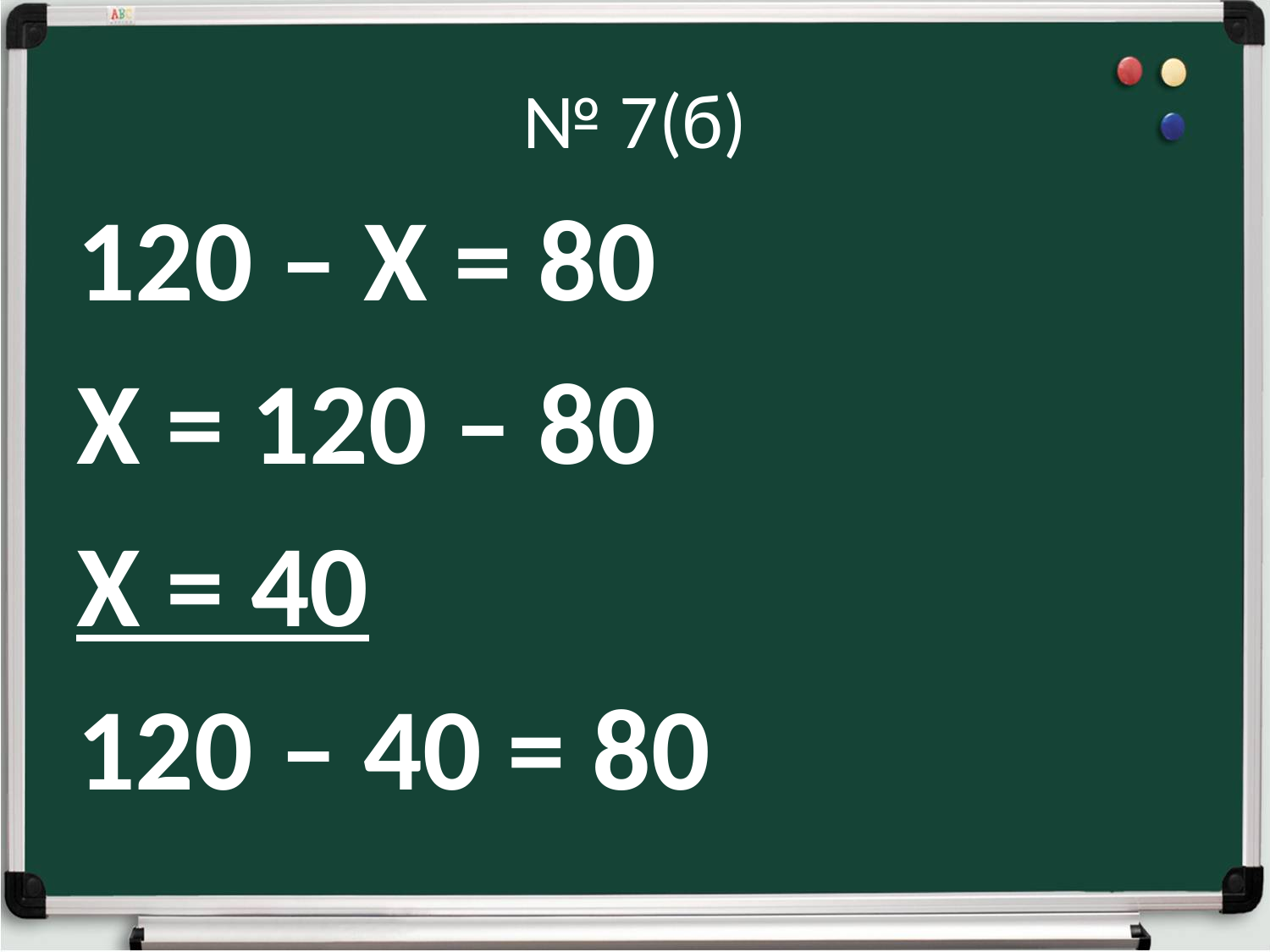

# № 7(б)
120 – Х = 80
Х = 120 – 80
Х = 40
120 – 40 = 80